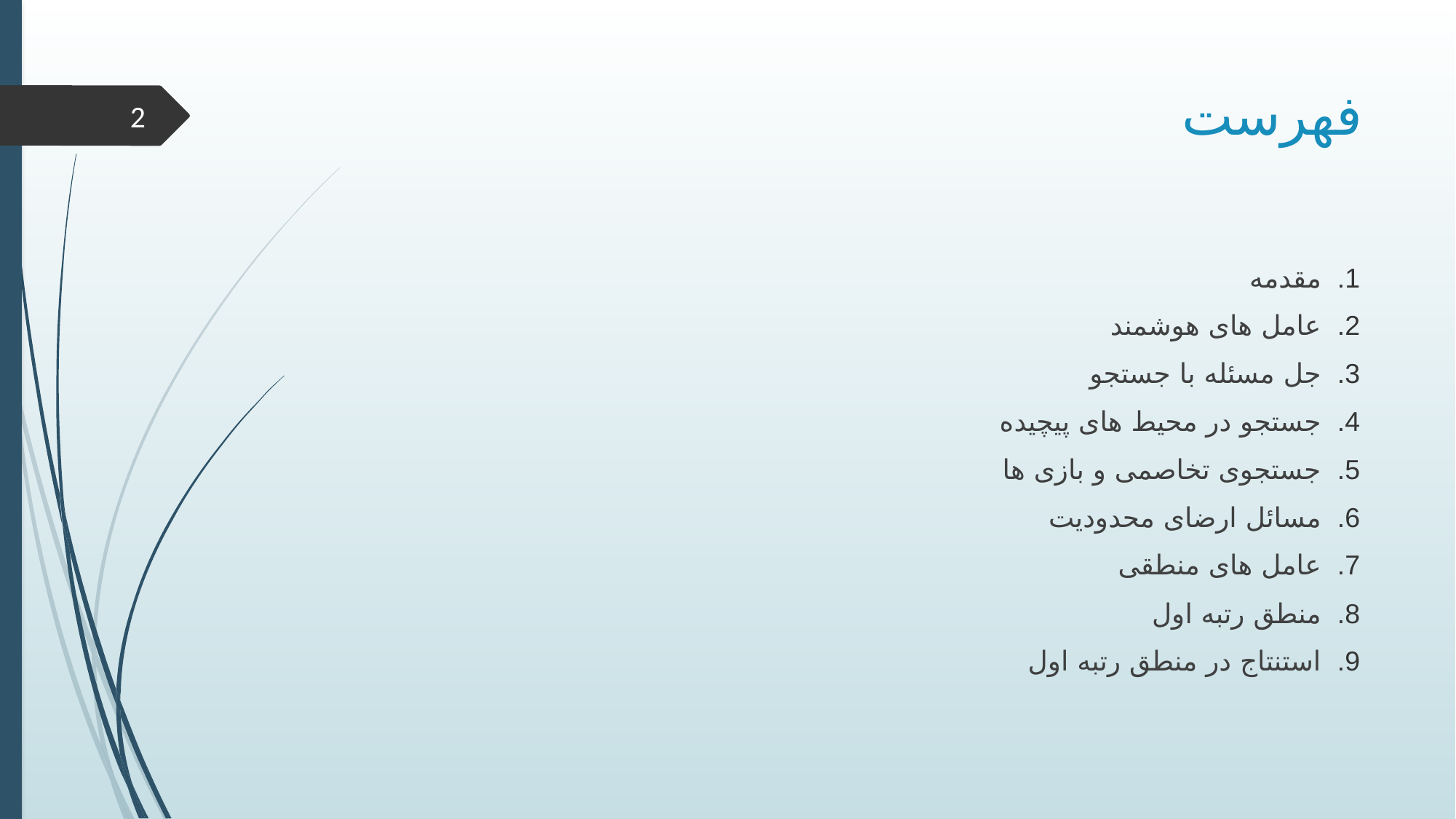

# فهرست
2
مقدمه
عامل های هوشمند
جل مسئله با جستجو
جستجو در محیط های پیچیده
جستجوی تخاصمی و بازی ها
مسائل ارضای محدودیت
عامل های منطقی
منطق رتبه اول
استنتاج در منطق رتبه اول